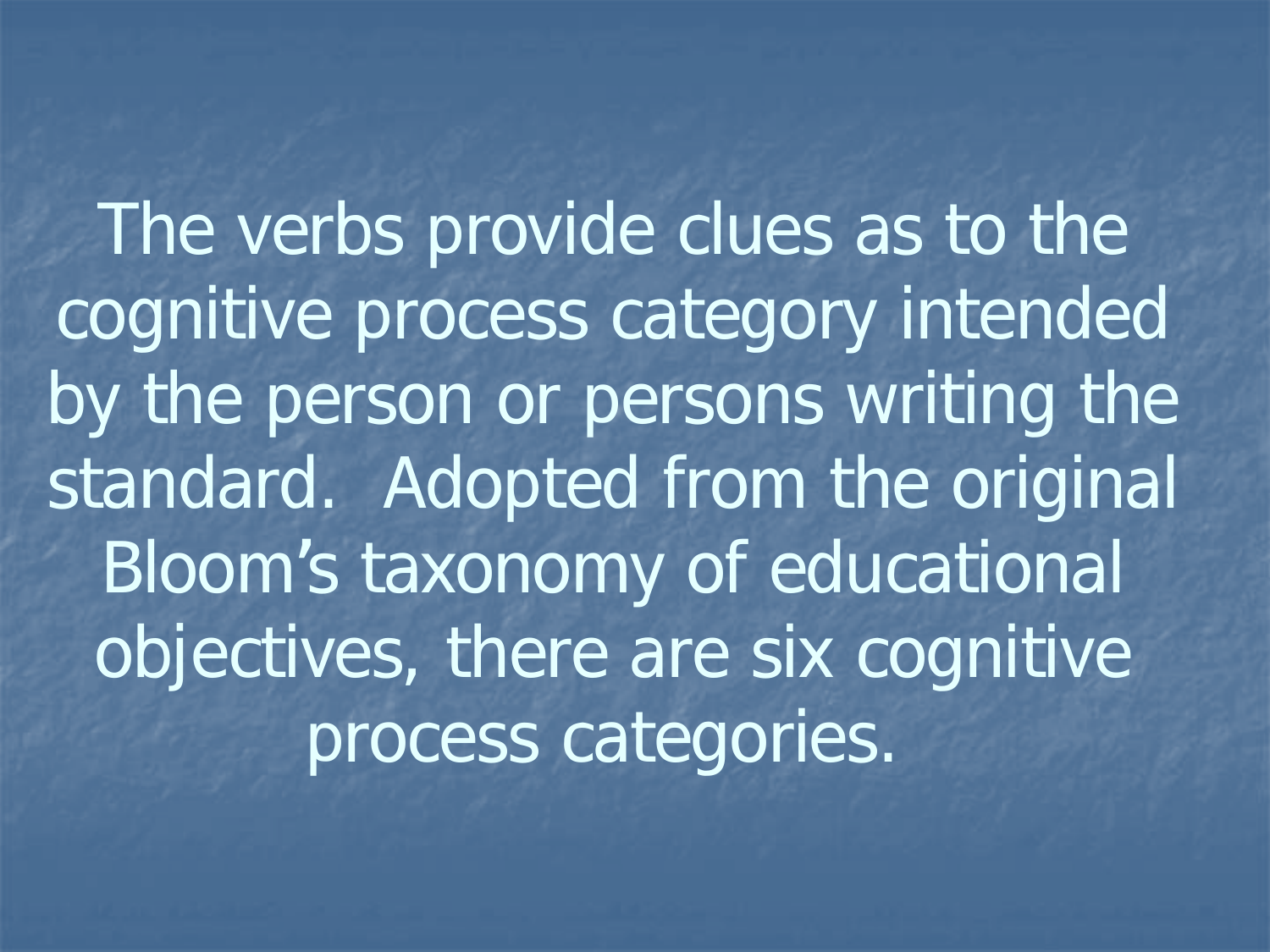

# The verbs provide clues as to the cognitive process category intended by the person or persons writing the standard.  Adopted from the original Bloom’s taxonomy of educational objectives, there are six cognitive process categories.